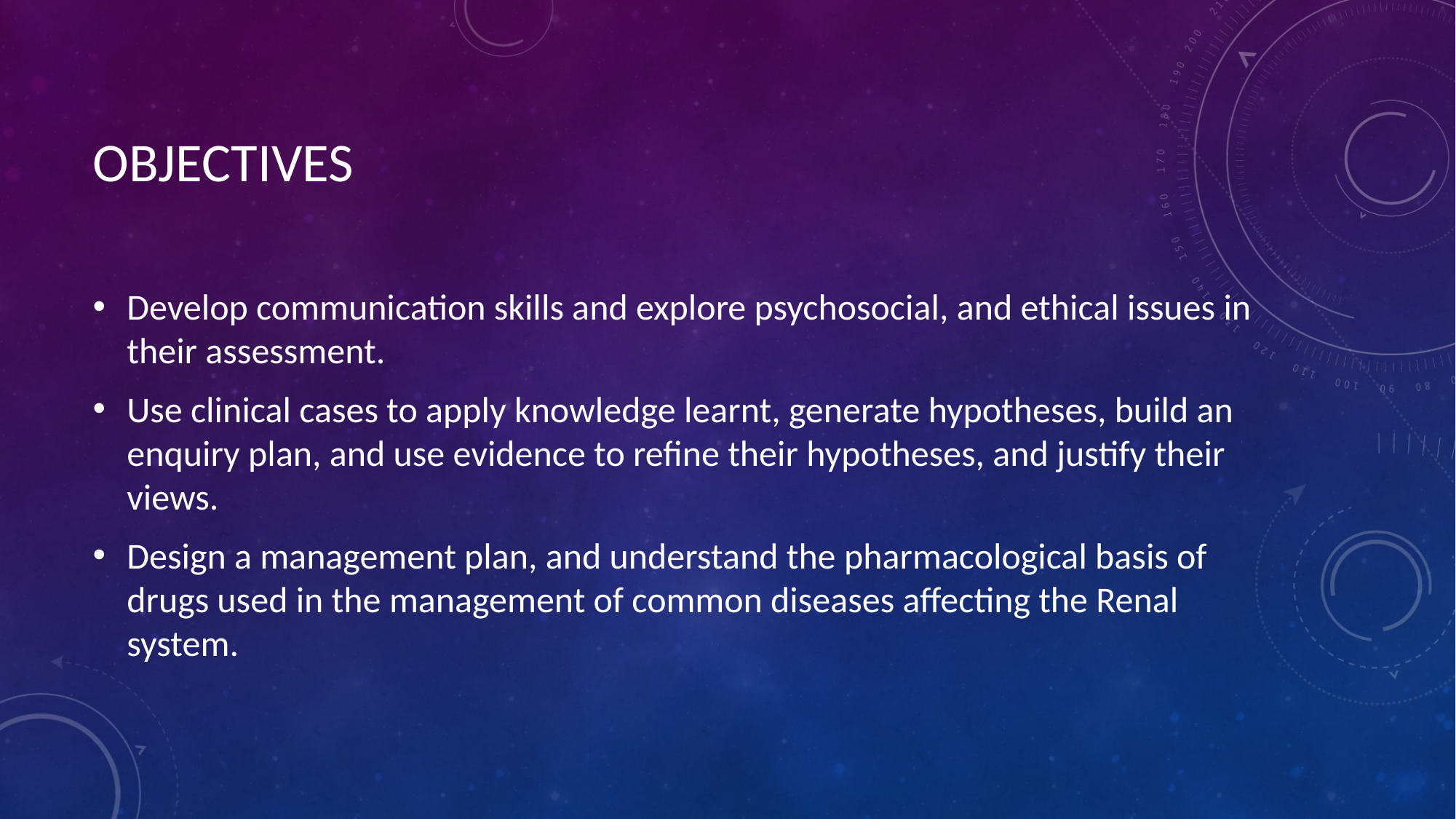

# objectives
Develop communication skills and explore psychosocial, and ethical issues in their assessment.
Use clinical cases to apply knowledge learnt, generate hypotheses, build an enquiry plan, and use evidence to refine their hypotheses, and justify their views.
Design a management plan, and understand the pharmacological basis of drugs used in the management of common diseases affecting the Renal system.